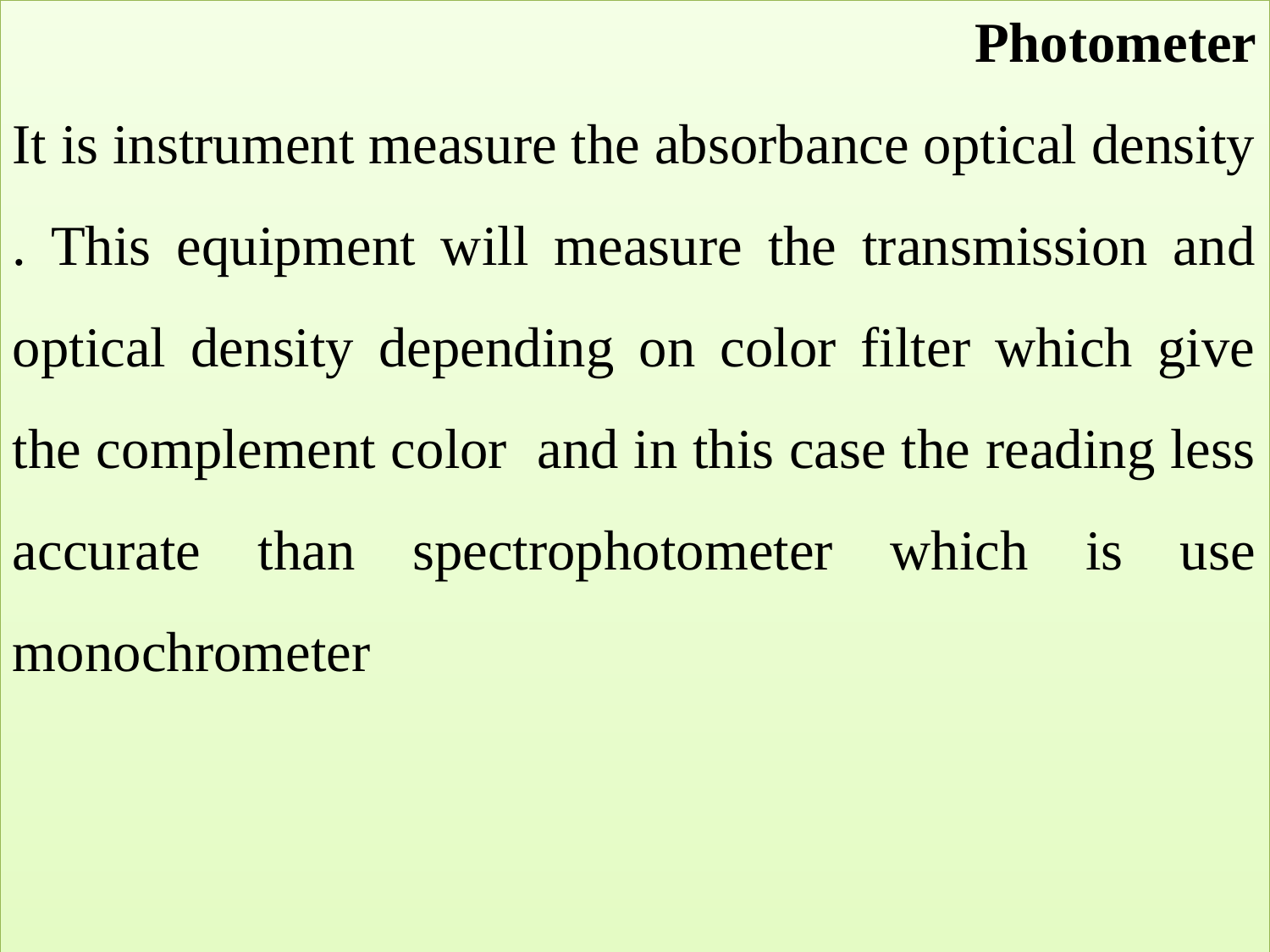

Photometer
It is instrument measure the absorbance optical density . This equipment will measure the transmission and optical density depending on color filter which give the complement color  and in this case the reading less accurate than spectrophotometer which is use monochrometer